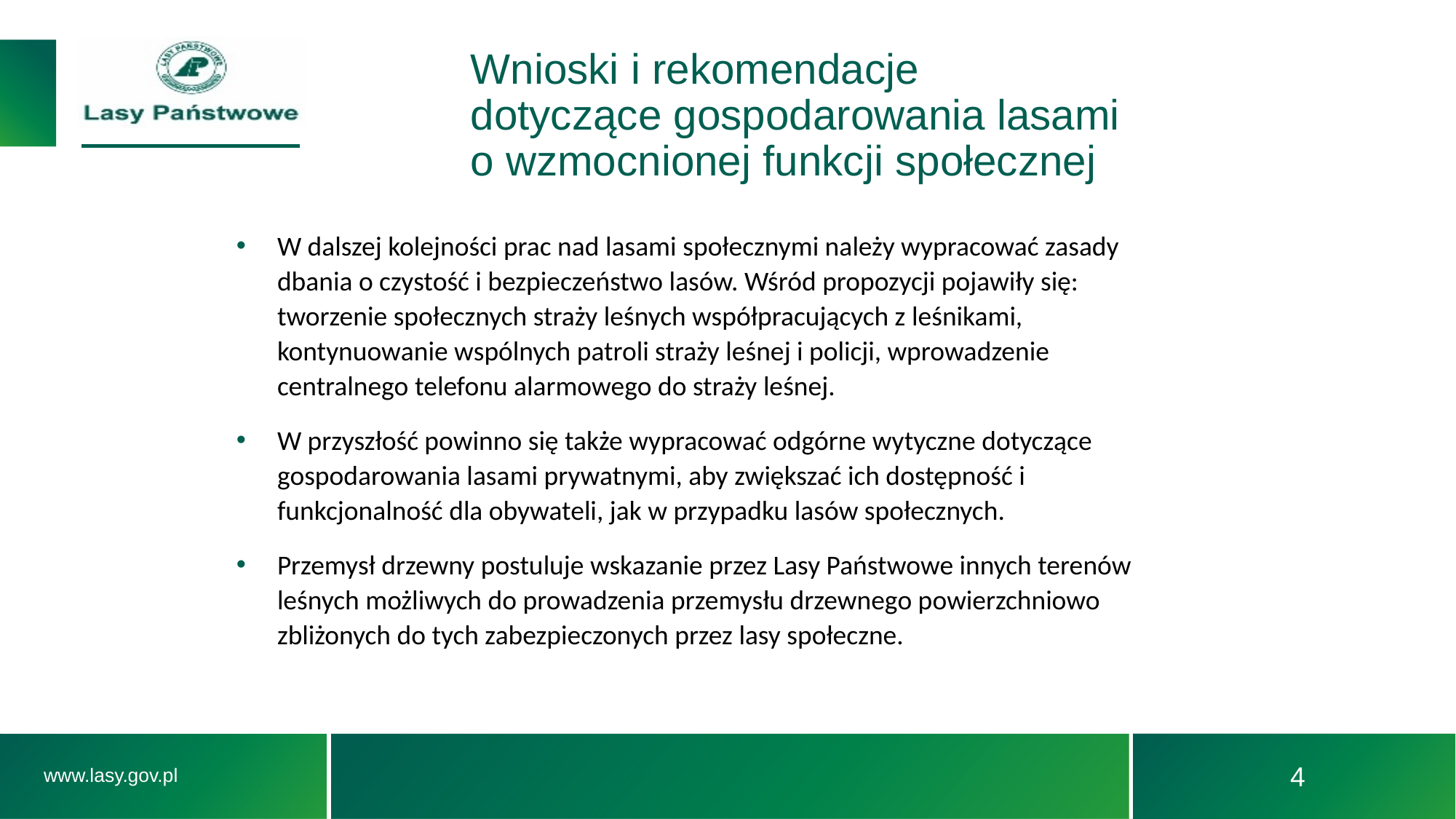

Wnioski i rekomendacje
dotyczące gospodarowania lasami
o wzmocnionej funkcji społecznej

W dalszej kolejności prac nad lasami społecznymi należy wypracować zasady dbania o czystość i bezpieczeństwo lasów. Wśród propozycji pojawiły się: tworzenie społecznych straży leśnych współpracujących z leśnikami, kontynuowanie wspólnych patroli straży leśnej i policji, wprowadzenie centralnego telefonu alarmowego do straży leśnej.
W przyszłość powinno się także wypracować odgórne wytyczne dotyczące gospodarowania lasami prywatnymi, aby zwiększać ich dostępność i funkcjonalność dla obywateli, jak w przypadku lasów społecznych.
Przemysł drzewny postuluje wskazanie przez Lasy Państwowe innych terenów leśnych możliwych do prowadzenia przemysłu drzewnego powierzchniowo zbliżonych do tych zabezpieczonych przez lasy społeczne.